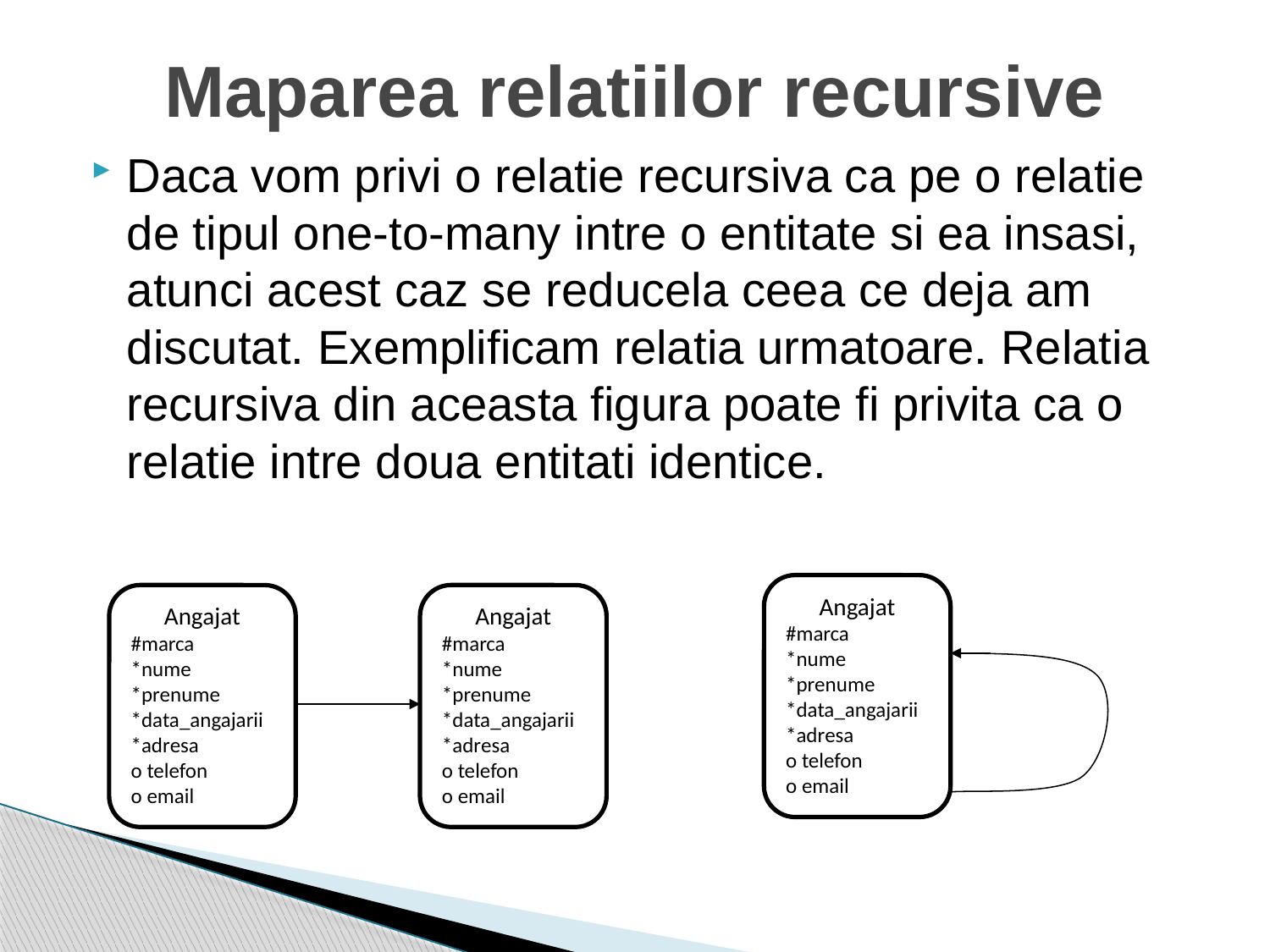

# Maparea relatiilor recursive
Daca vom privi o relatie recursiva ca pe o relatie de tipul one-to-many intre o entitate si ea insasi, atunci acest caz se reducela ceea ce deja am discutat. Exemplificam relatia urmatoare. Relatia recursiva din aceasta figura poate fi privita ca o relatie intre doua entitati identice.
Angajat
#marca
*nume
*prenume
*data_angajarii
*adresa
o telefon
o email
Angajat
#marca
*nume
*prenume
*data_angajarii
*adresa
o telefon
o email
Angajat
#marca
*nume
*prenume
*data_angajarii
*adresa
o telefon
o email